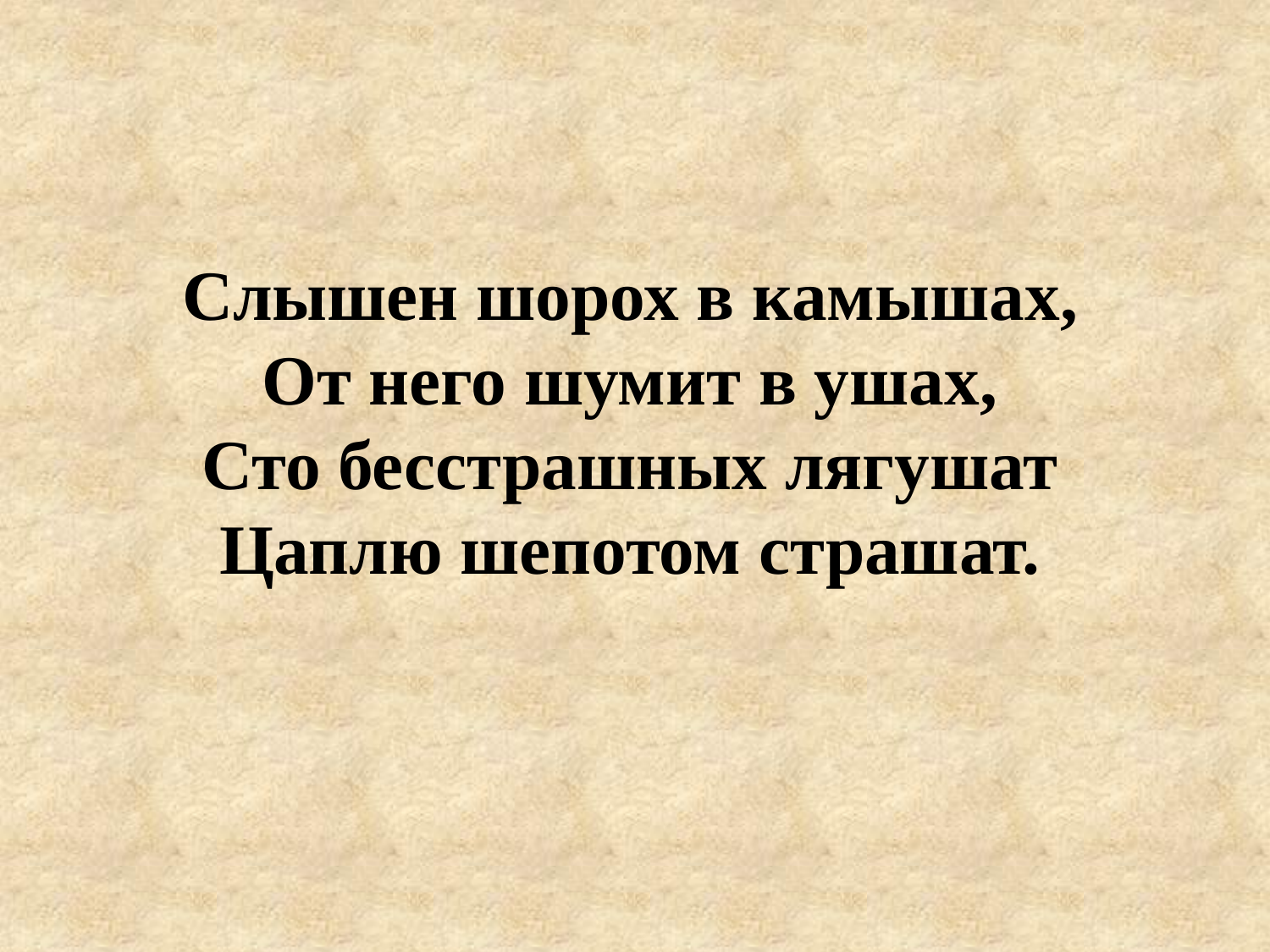

Слышен шорох в камышах,
От него шумит в ушах,
Сто бесстрашных лягушат
Цаплю шепотом страшат.